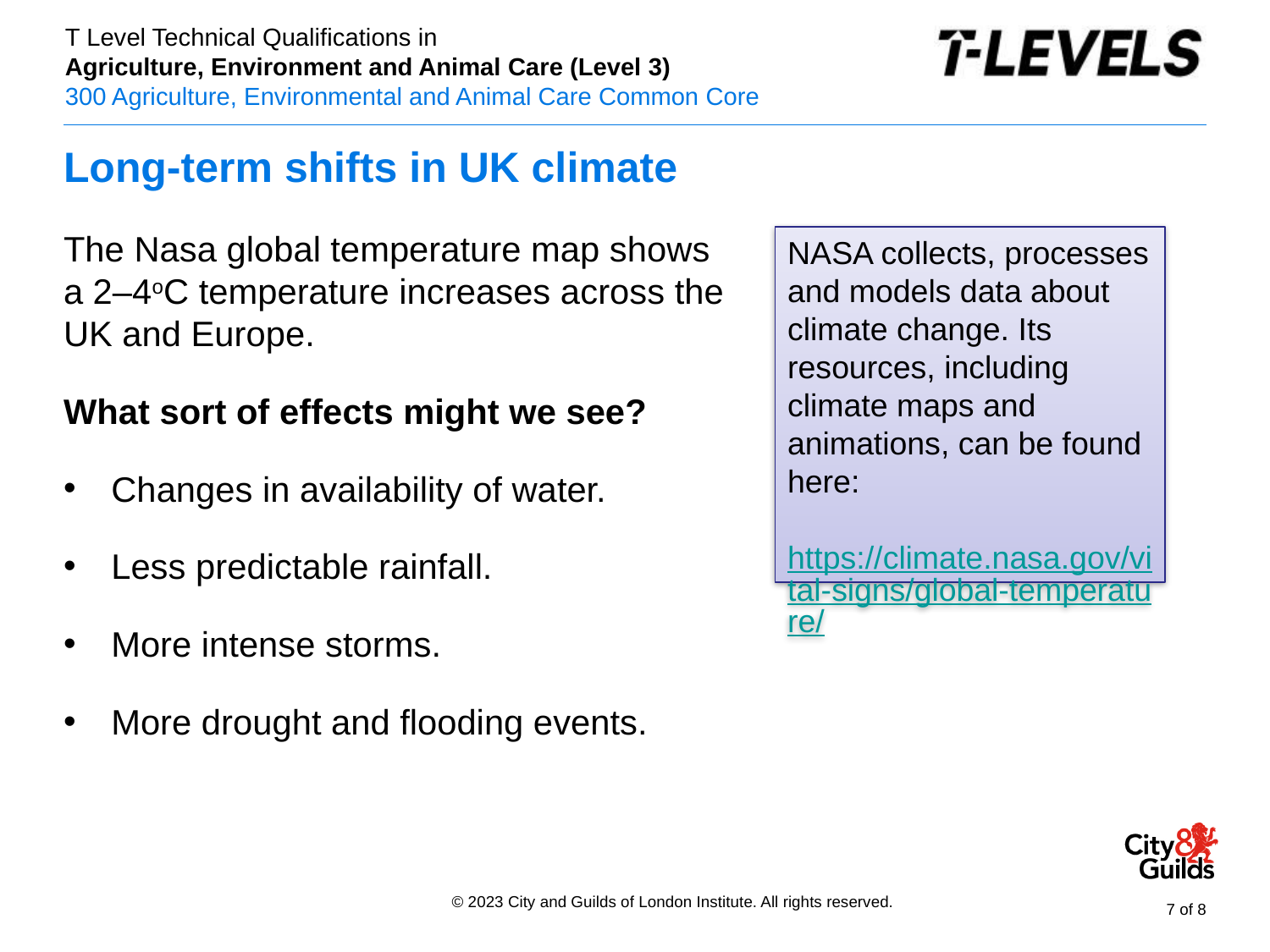

# Long-term shifts in UK climate
The Nasa global temperature map shows a 2–4oC temperature increases across the UK and Europe.
What sort of effects might we see?
Changes in availability of water.
Less predictable rainfall.
More intense storms.
More drought and flooding events.
NASA collects, processes and models data about climate change. Its resources, including climate maps and animations, can be found here:

https://climate.nasa.gov/vital-signs/global-temperature/